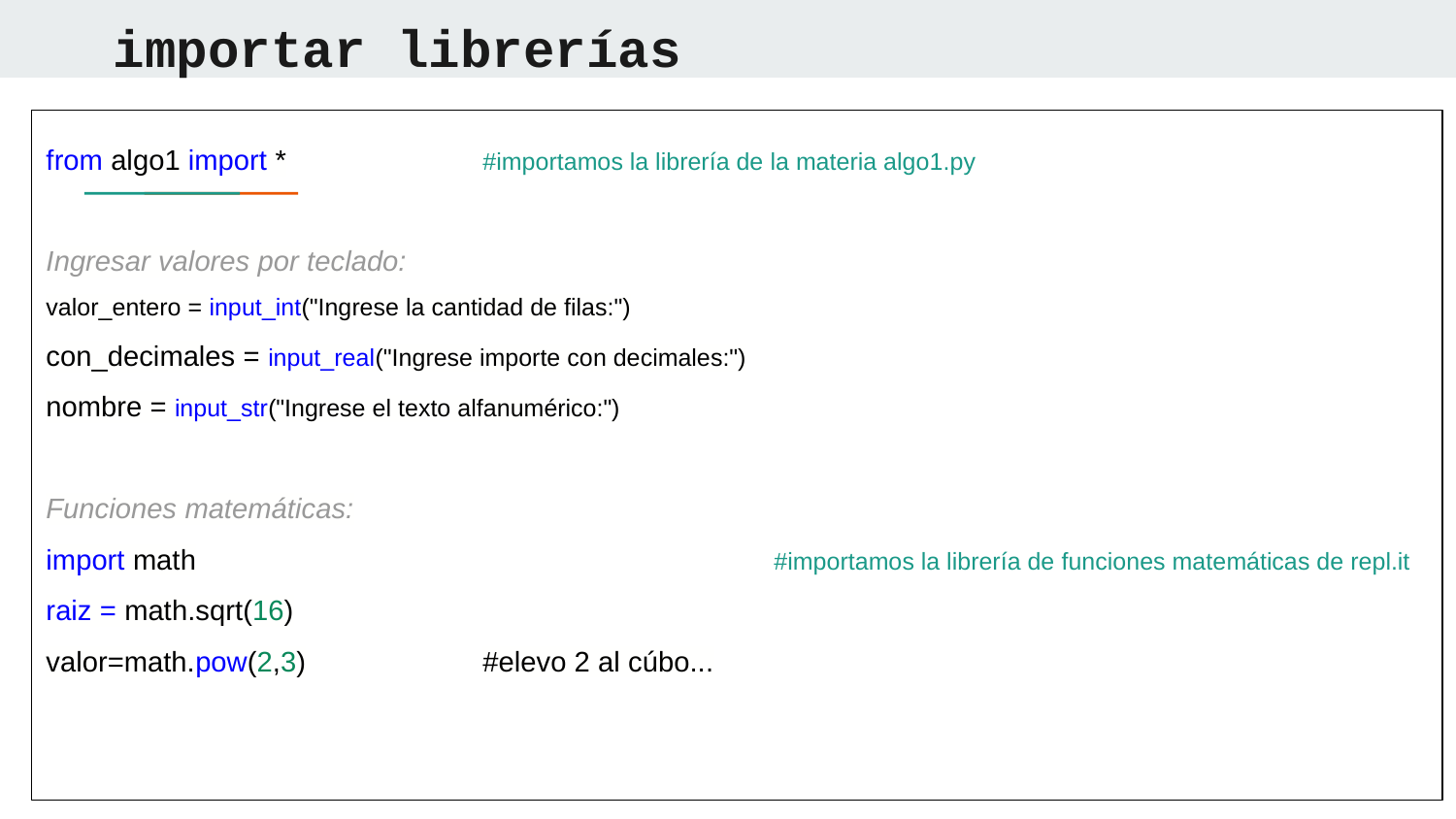

# importar librerías
from algo1 import *		#importamos la librería de la materia algo1.py

Ingresar valores por teclado:
valor_entero = input_int("Ingrese la cantidad de filas:")
con_decimales = input_real("Ingrese importe con decimales:")
nombre = input_str("Ingrese el texto alfanumérico:")

Funciones matemáticas:
import math				#importamos la librería de funciones matemáticas de repl.it
raiz = math.sqrt(16)
valor=math.pow(2,3)		#elevo 2 al cúbo...